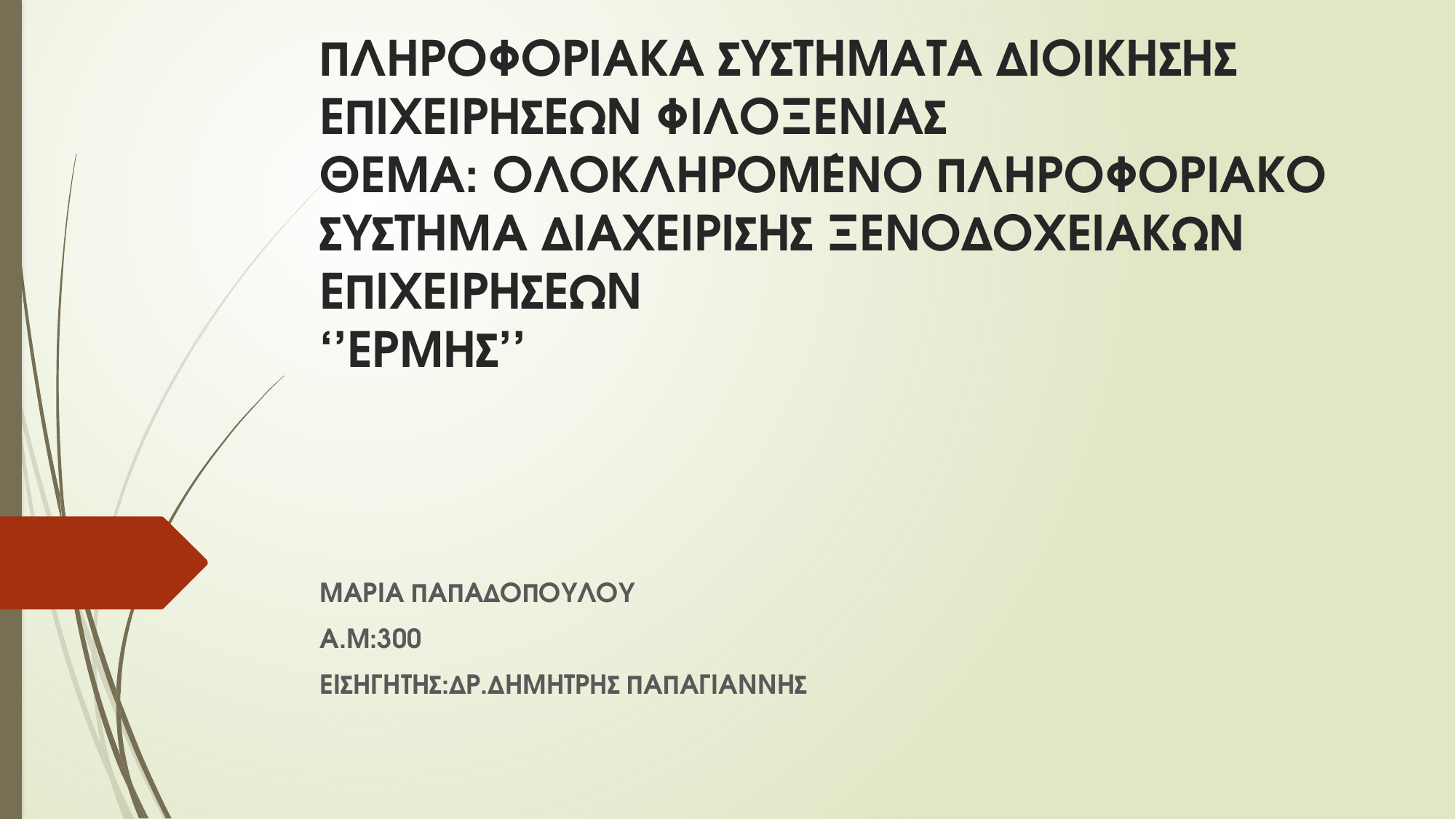

# ΠΛΗΡΟΦΟΡΙΑΚΑ ΣΥΣΤΗΜΑΤΑ ΔΙΟΙΚΗΣΗΣ ΕΠΙΧΕΙΡΗΣΕΩΝ ΦΙΛΟΞΕΝΙΑΣ ΘΕΜΑ: ΟΛΟΚΛΗΡΟΜΈΝΟ ΠΛΗΡΟΦΟΡΙΑΚΟ ΣΥΣΤΗΜΑ ΔΙΑΧΕΙΡΙΣΗΣ ΞΕΝΟΔΟΧΕΙΑΚΩΝ ΕΠΙΧΕΙΡΗΣΕΩΝ ‘’ΕΡΜΗΣ’’
ΜΑΡΙΑ ΠΑΠΑΔΟΠΟΥΛΟΥ
Α.Μ:300
ΕΙΣΗΓΗΤΗΣ:ΔΡ.ΔΗΜΗΤΡΗΣ ΠΑΠΑΓΙΑΝΝΗΣ